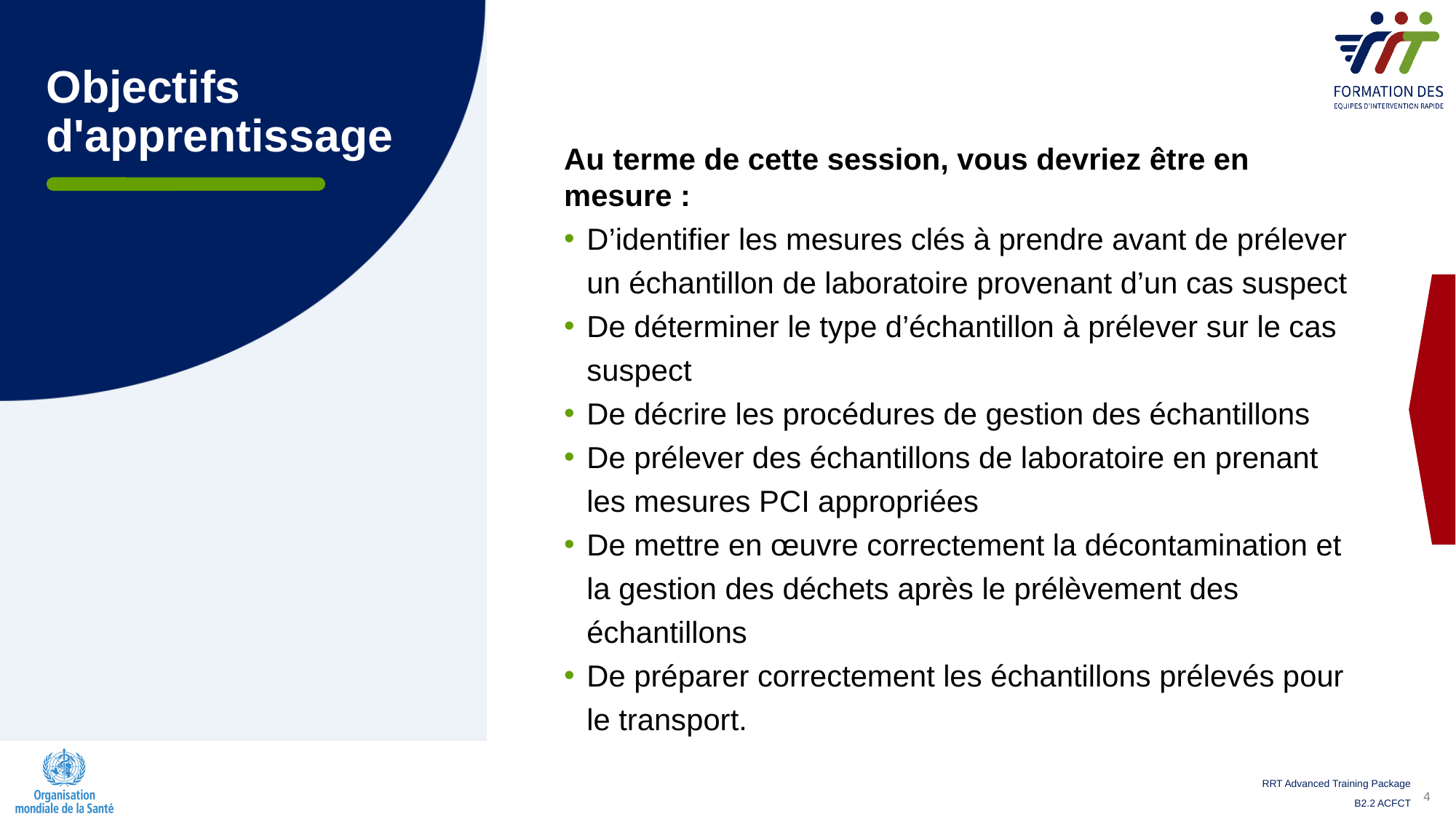

Objectifs d'apprentissage
Au terme de cette session, vous devriez être en mesure :
D’identifier les mesures clés à prendre avant de prélever un échantillon de laboratoire provenant d’un cas suspect
De déterminer le type d’échantillon à prélever sur le cas suspect
De décrire les procédures de gestion des échantillons
De prélever des échantillons de laboratoire en prenant les mesures PCI appropriées
De mettre en œuvre correctement la décontamination et la gestion des déchets après le prélèvement des échantillons
De préparer correctement les échantillons prélevés pour le transport.